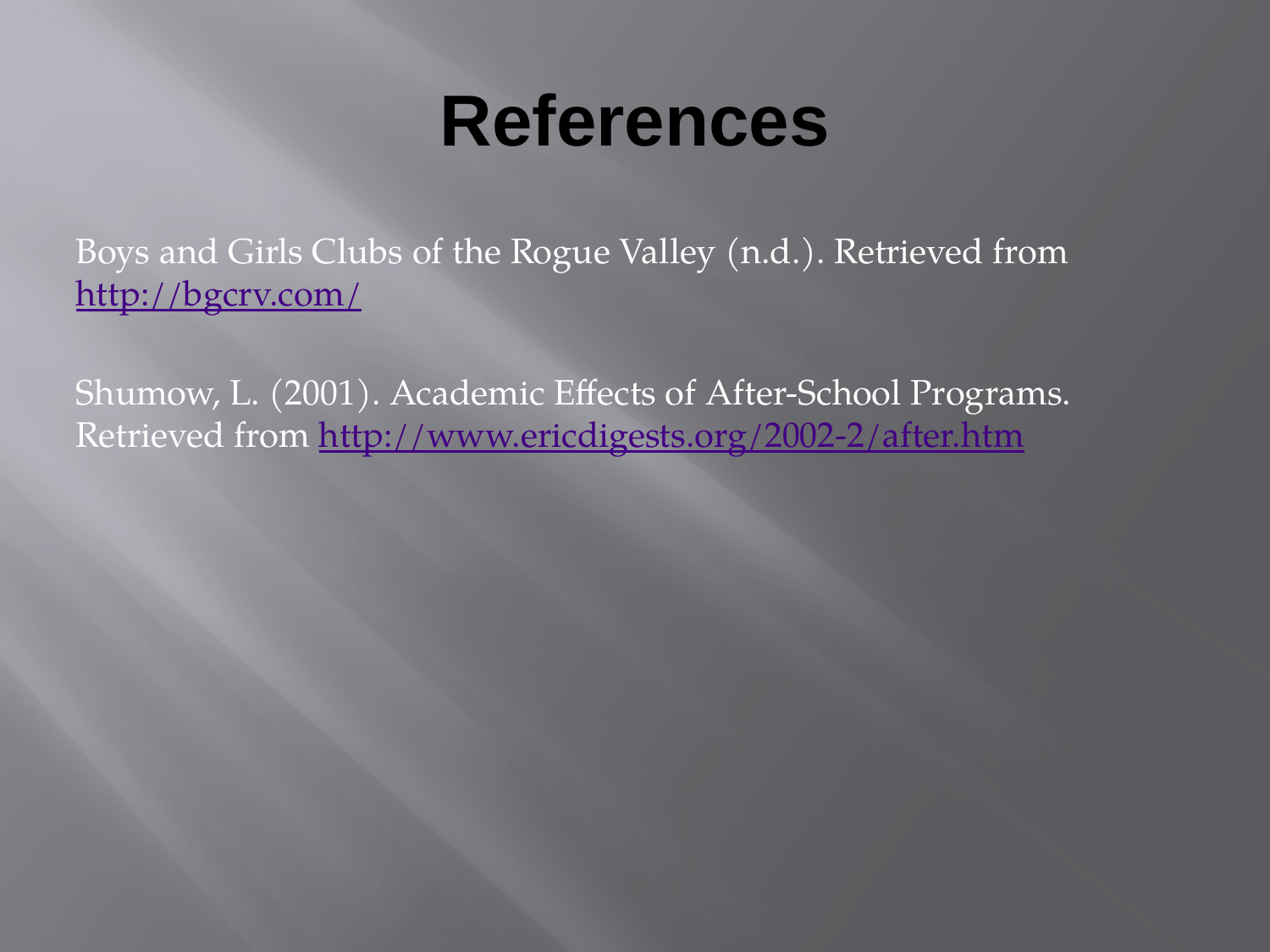

# References
Boys and Girls Clubs of the Rogue Valley (n.d.). Retrieved from http://bgcrv.com/

Shumow, L. (2001). Academic Effects of After-School Programs. Retrieved from http://www.ericdigests.org/2002-2/after.htm